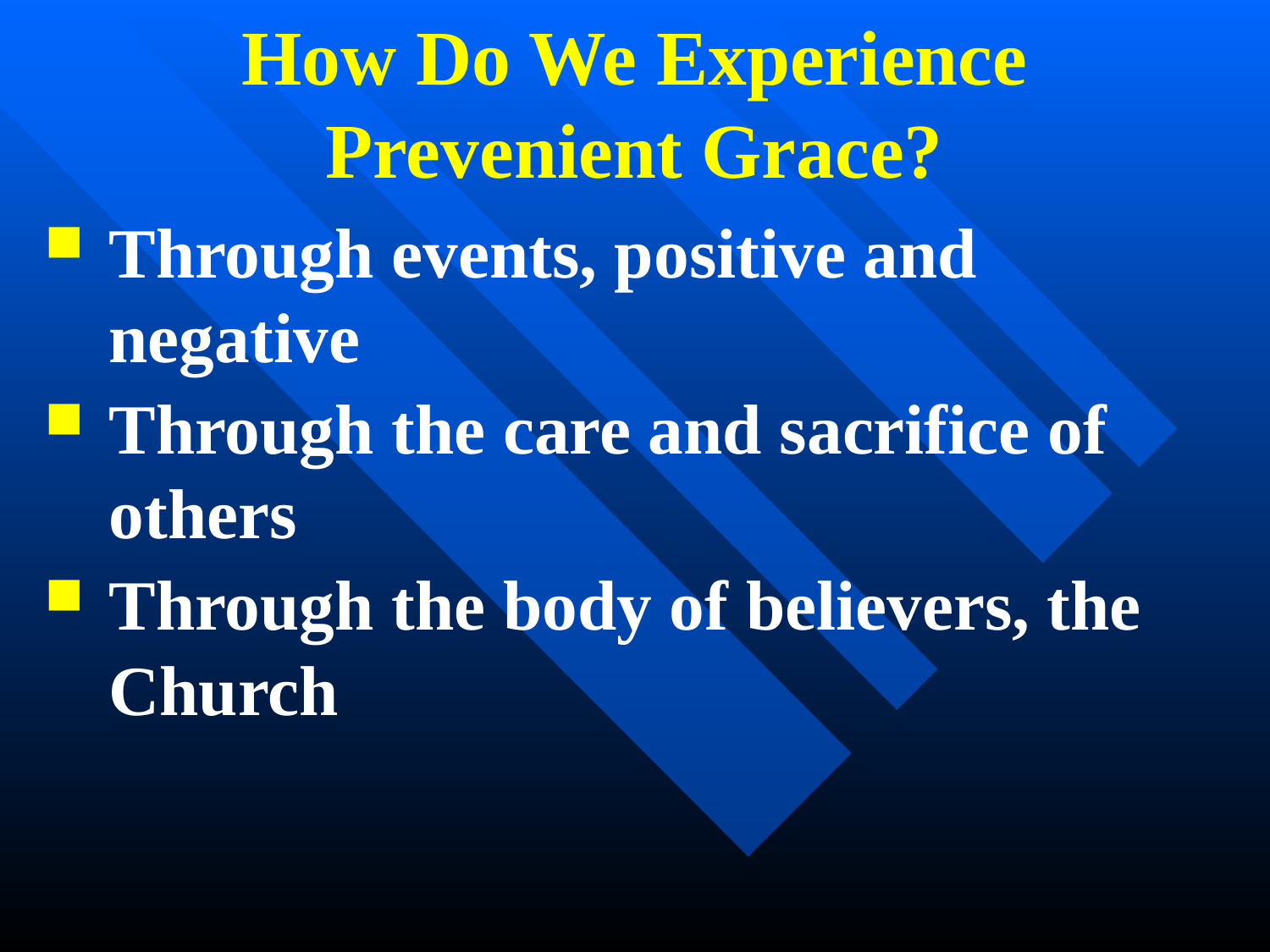

# How Do We Experience Prevenient Grace?
Through events, positive and negative
Through the care and sacrifice of others
Through the body of believers, the Church